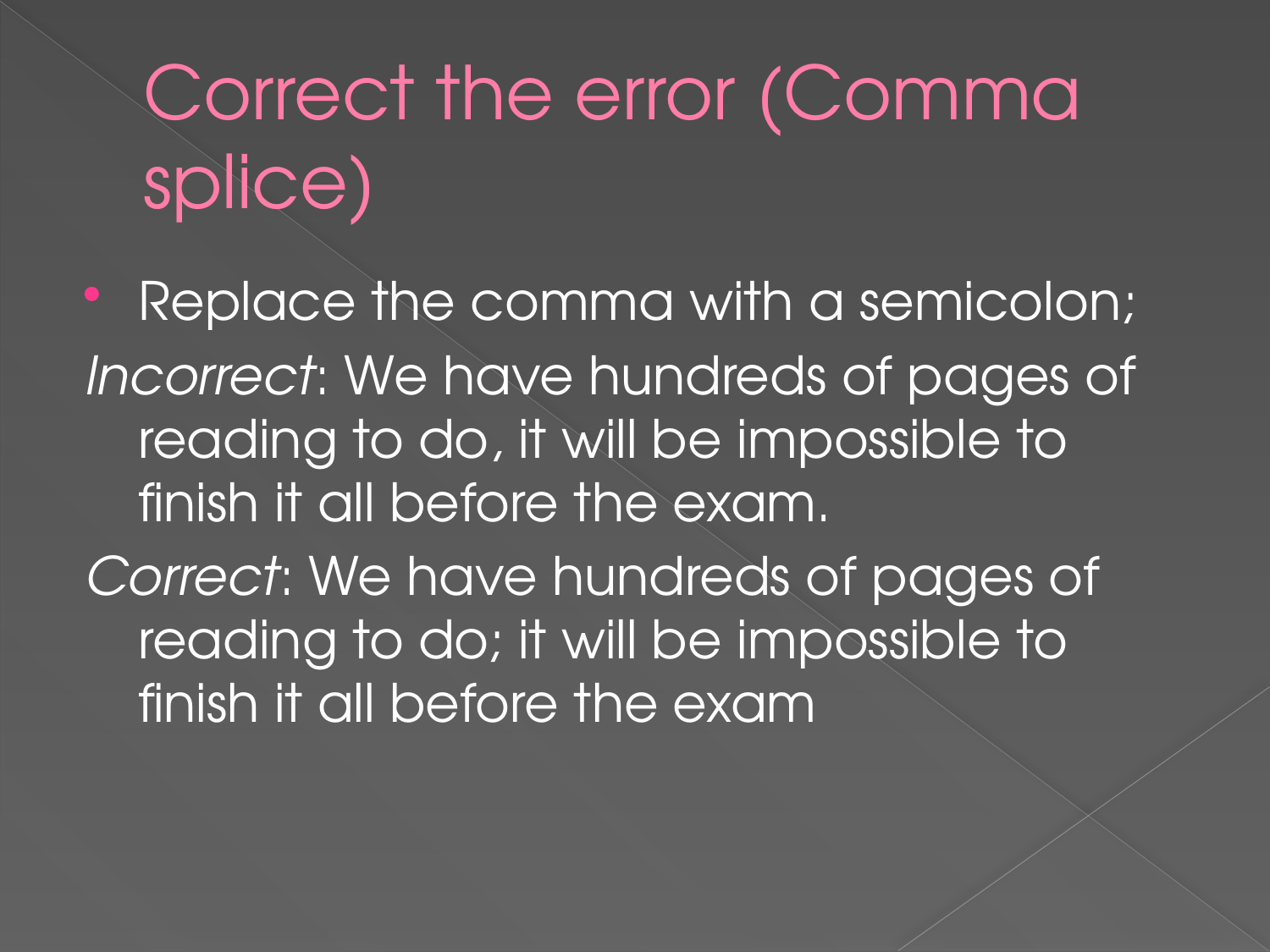

# Correct the error (Comma splice)
Replace the comma with a semicolon;
Incorrect: We have hundreds of pages of reading to do, it will be impossible to finish it all before the exam.
Correct: We have hundreds of pages of reading to do; it will be impossible to finish it all before the exam